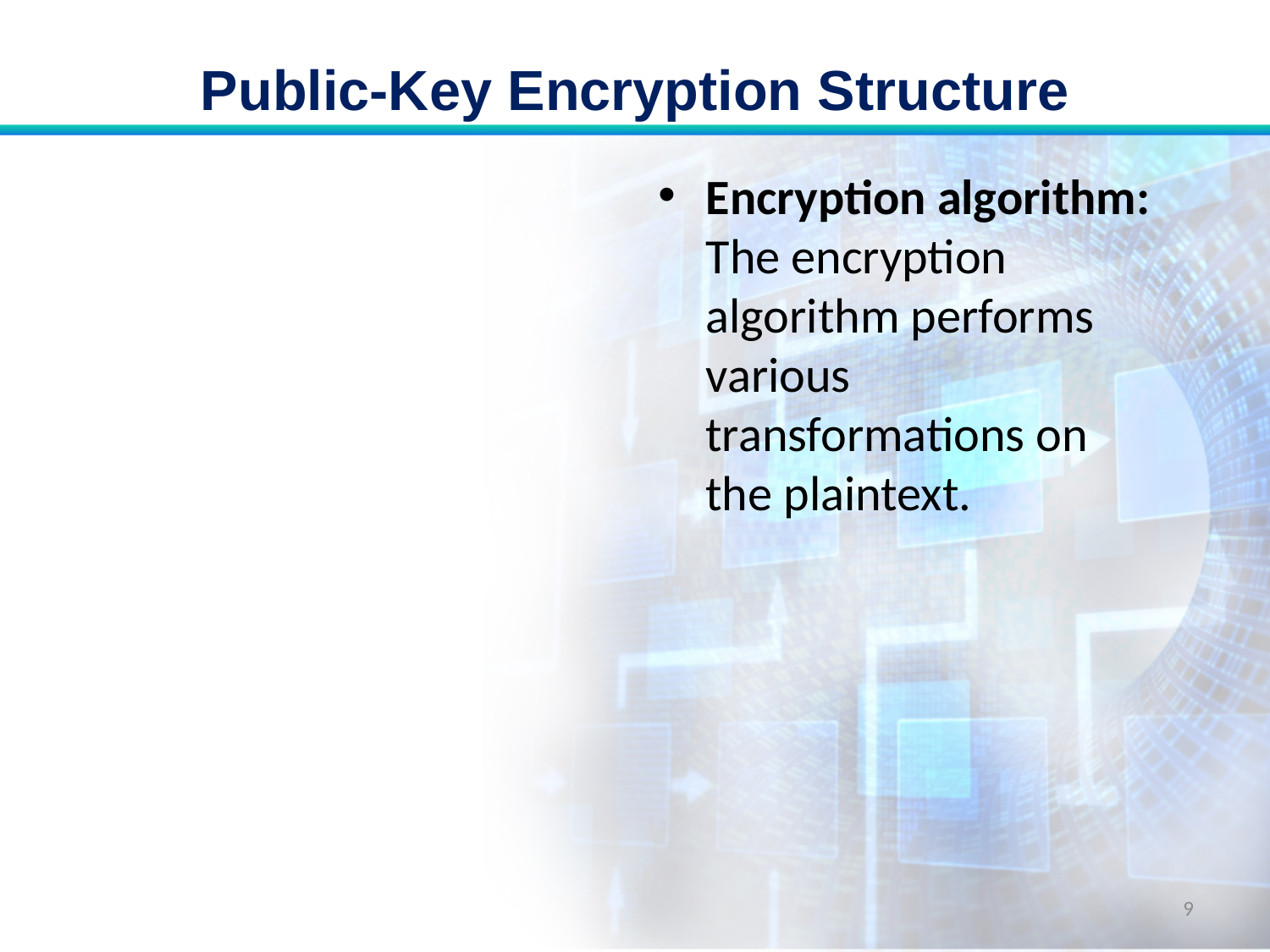

# Public-Key Encryption Structure
Encryption algorithm: The encryption algorithm performs various transformations on the plaintext.
9